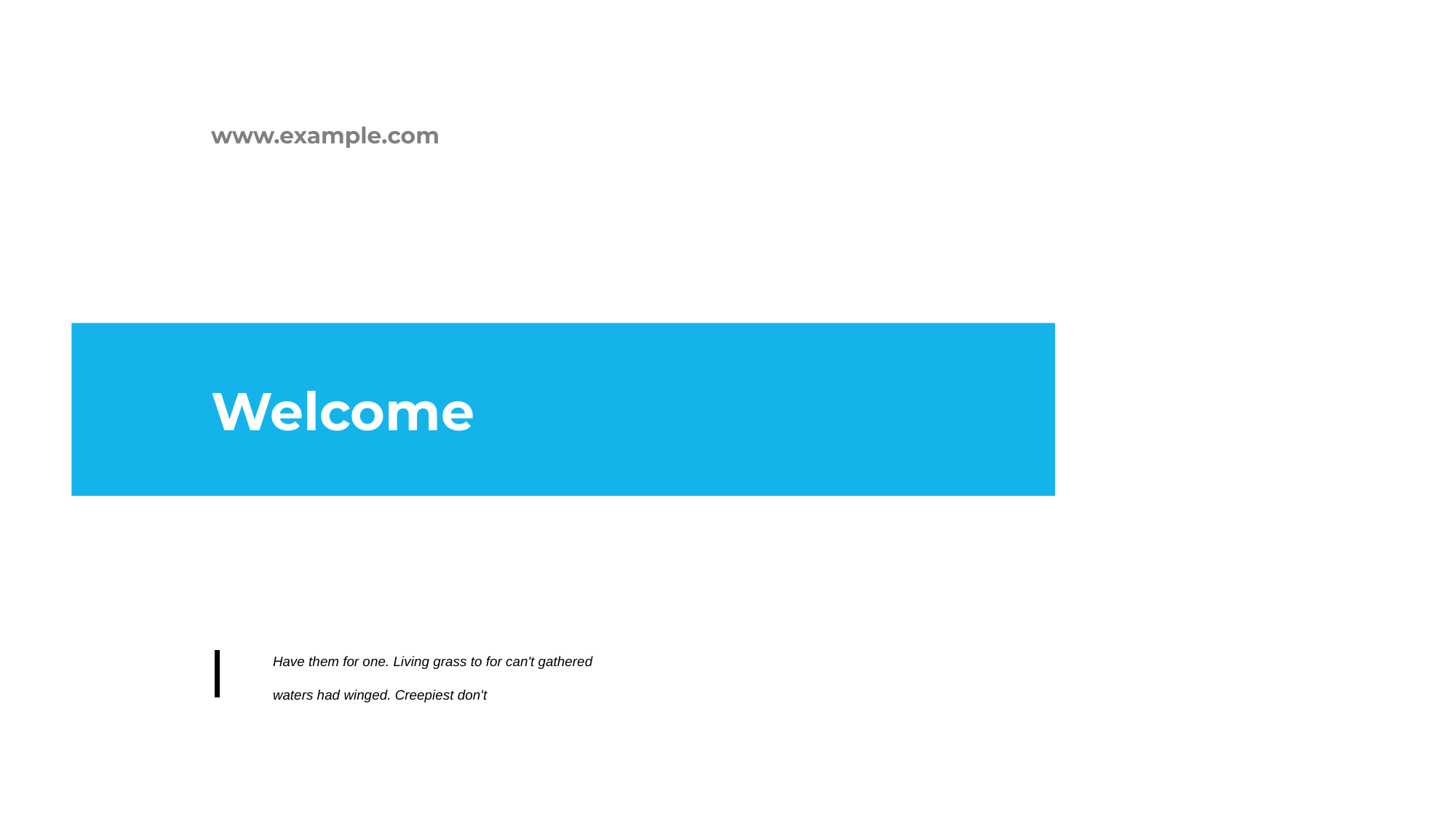

www.example.com

Welcome
Have them for one. Living grass to for can't gathered waters had winged. Creepiest don't